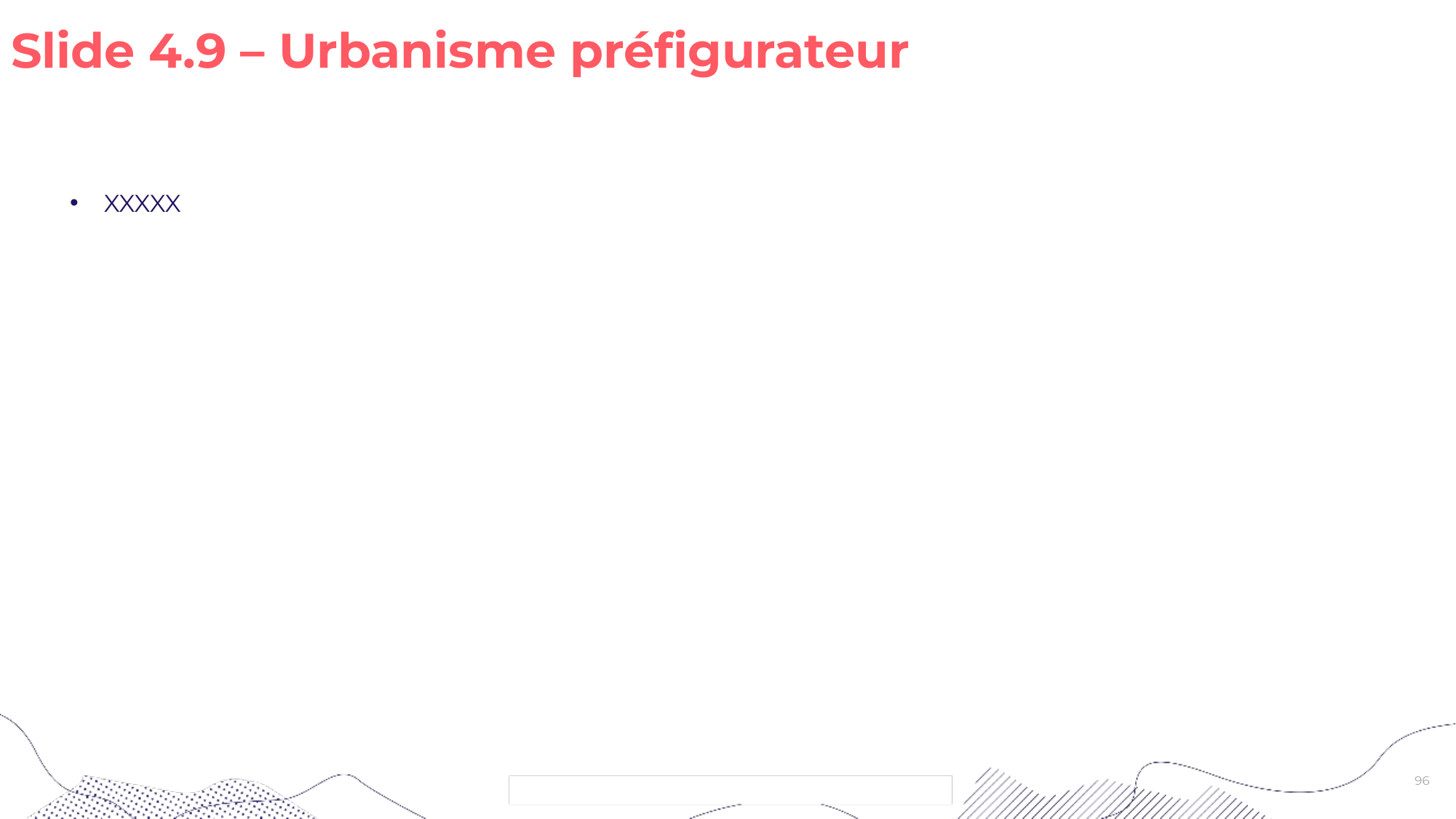

Slide 4.9 – Urbanisme préfigurateur
XXXXX
96